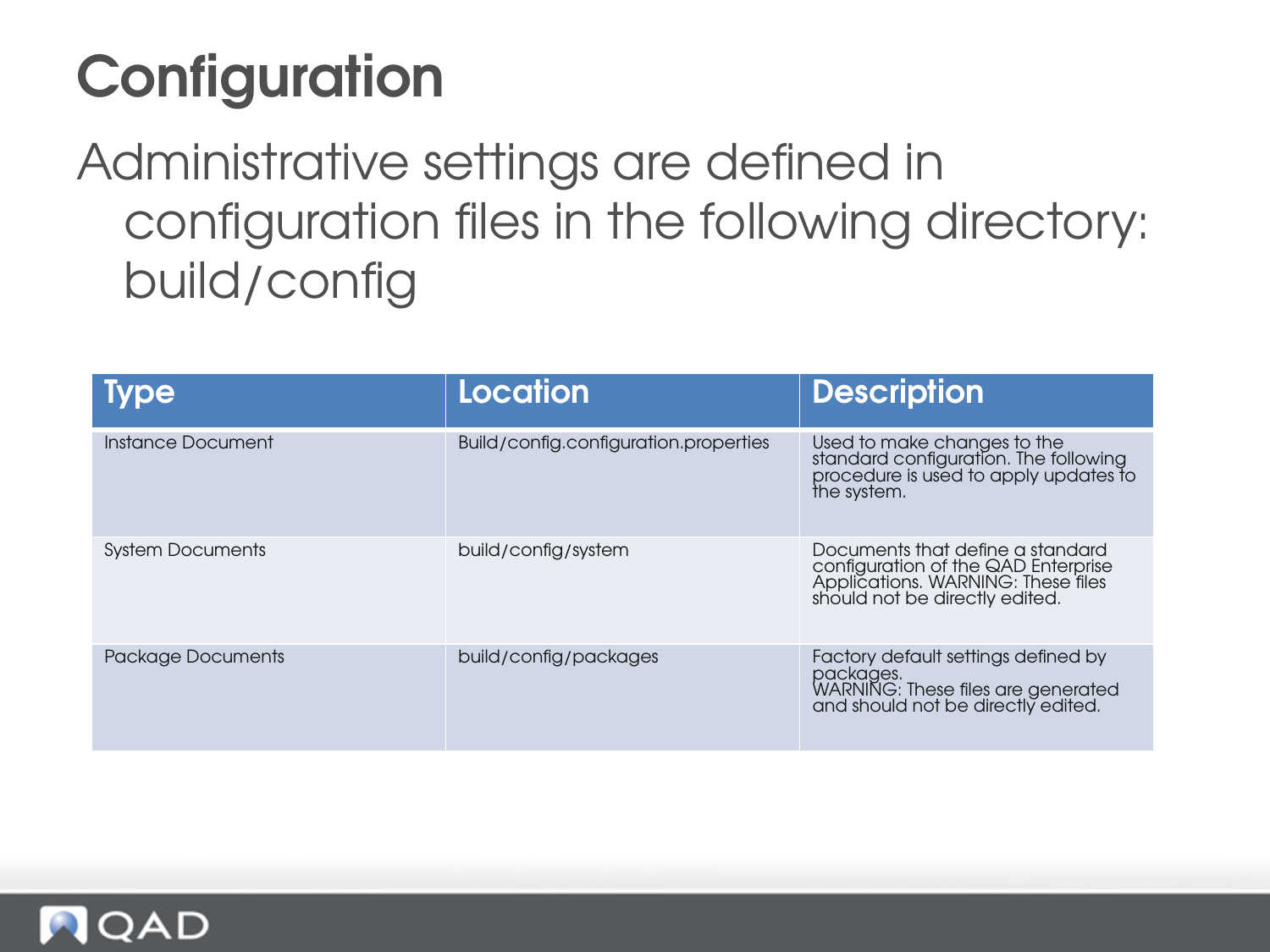

# Configuration
Administrative settings are defined in configuration files in the following directory: build/config

| Type | Location | Description |
| --- | --- | --- |
| Instance Document | Build/config.configuration.properties | Used to make changes to the standard configuration. The following procedure is used to apply updates to the system. |
| System Documents | build/config/system | Documents that define a standard configuration of the QAD Enterprise Applications. WARNING: These files should not be directly edited. |
| Package Documents | build/config/packages | Factory default settings defined by packages. WARNING: These files are generated and should not be directly edited. |